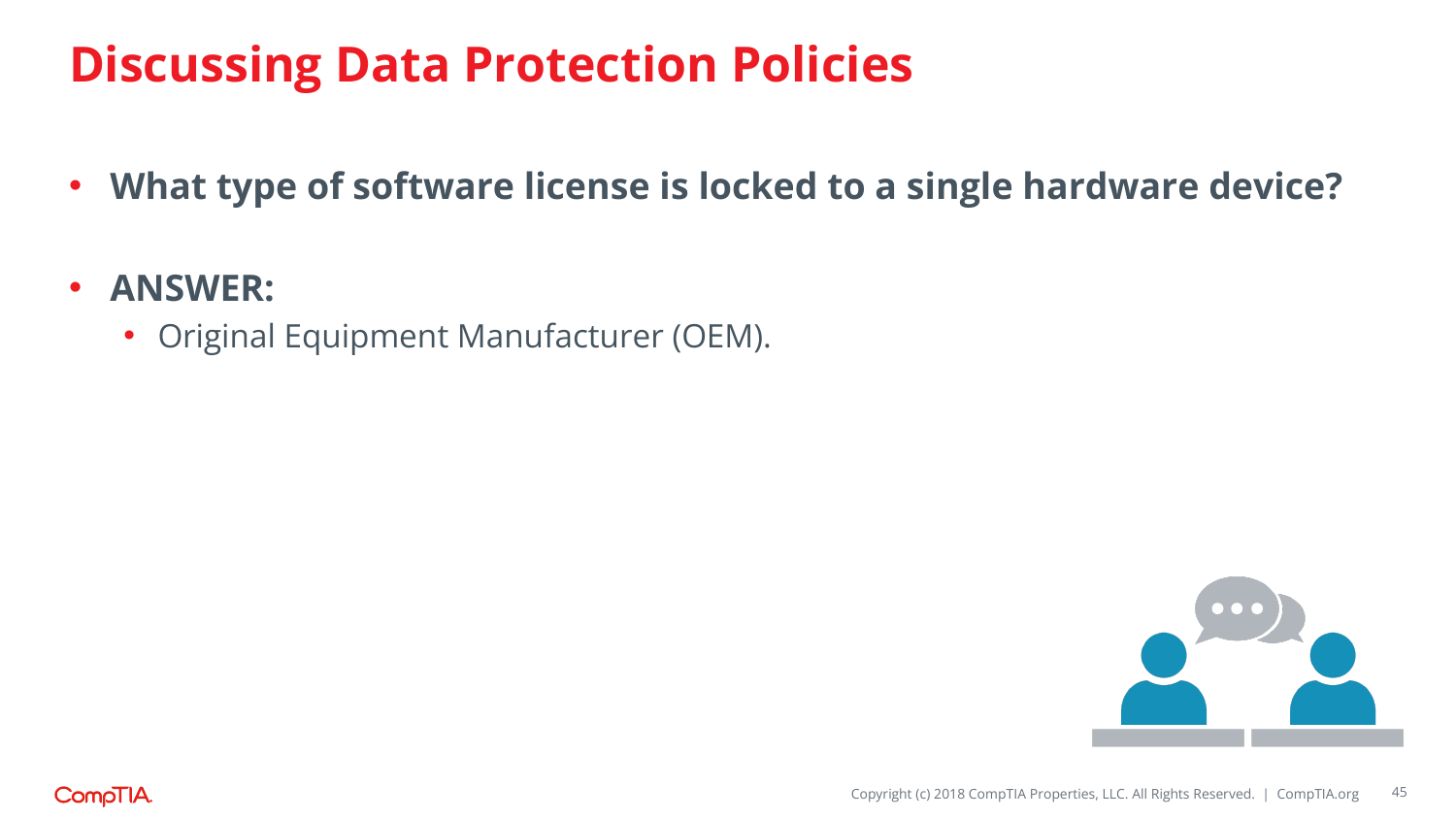

# Discussing Data Protection Policies
What type of software license is locked to a single hardware device?

ANSWER:
Original Equipment Manufacturer (OEM).
45